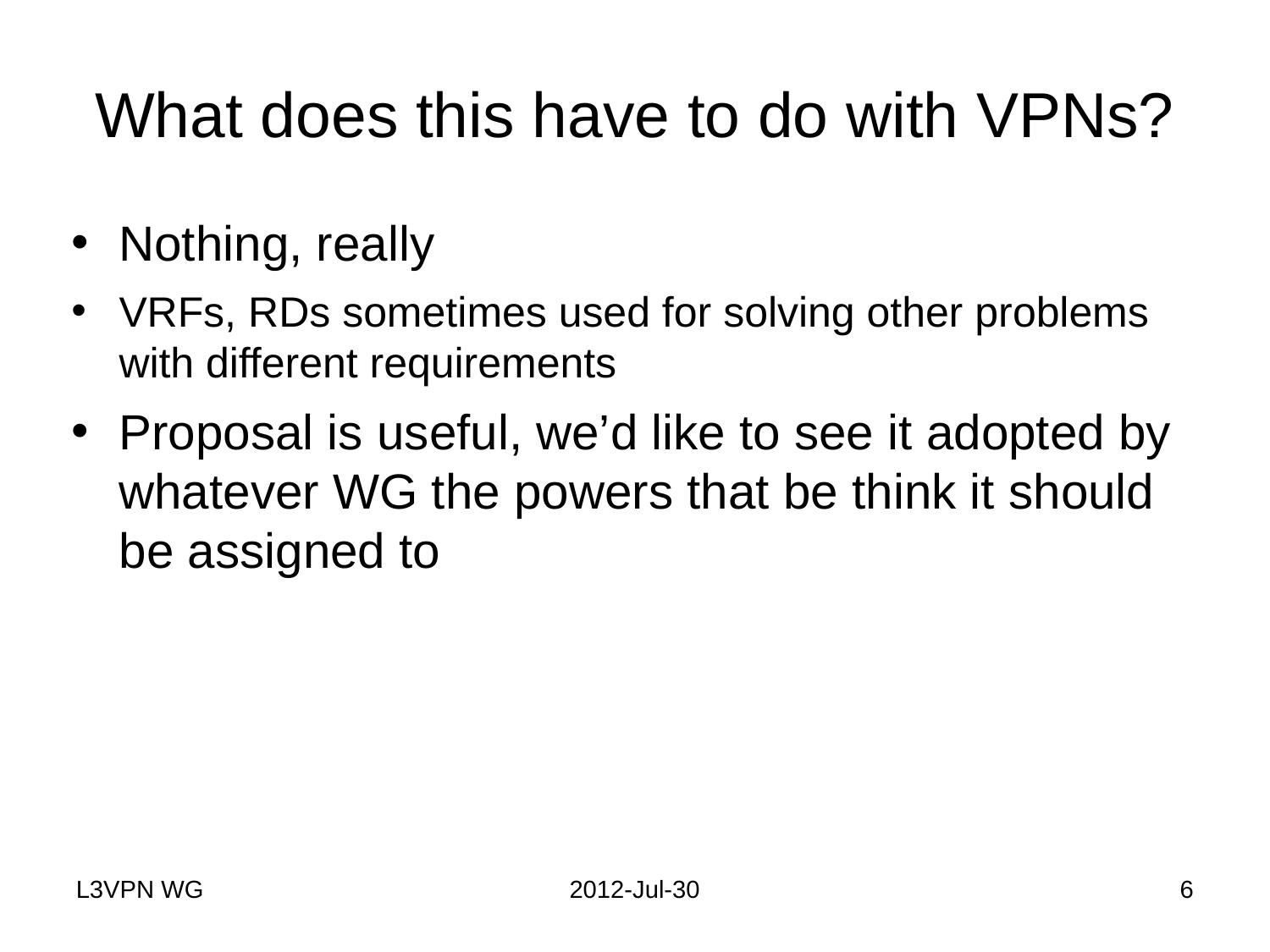

# What does this have to do with VPNs?
Nothing, really
VRFs, RDs sometimes used for solving other problems with different requirements
Proposal is useful, we’d like to see it adopted by whatever WG the powers that be think it should be assigned to

L3VPN WG
2012-Jul-30
6